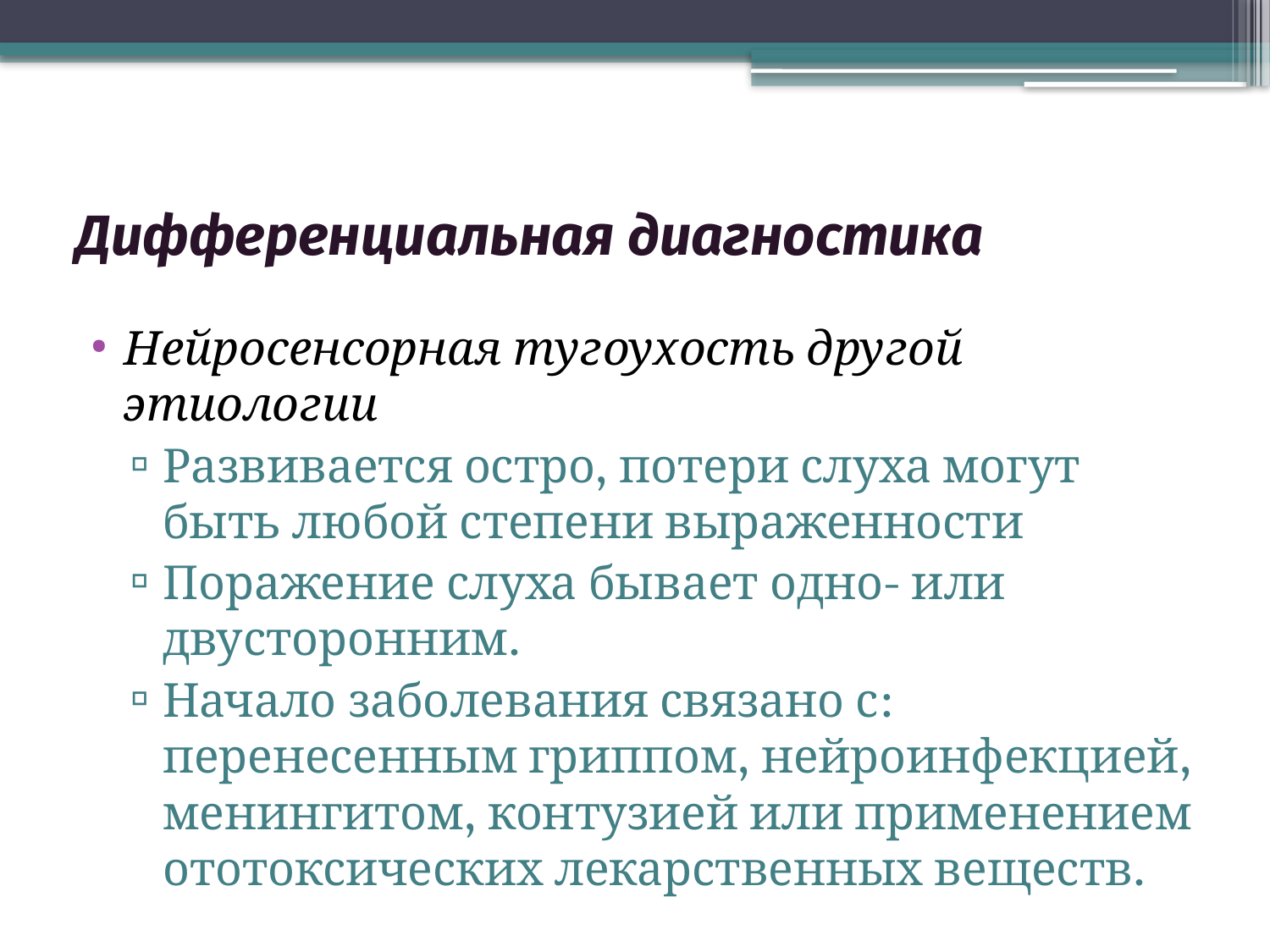

# Дифференциальная диагностика
Нейросенсорная тугоухость другой этиологии
Развивается остро, потери слуха могут быть любой степени выраженности
Поражение слуха бывает одно- или двусторонним.
Начало заболевания связано с:  перенесенным гриппом, нейроинфекцией, менингитом, контузией или применением ототоксических лекарственных веществ.